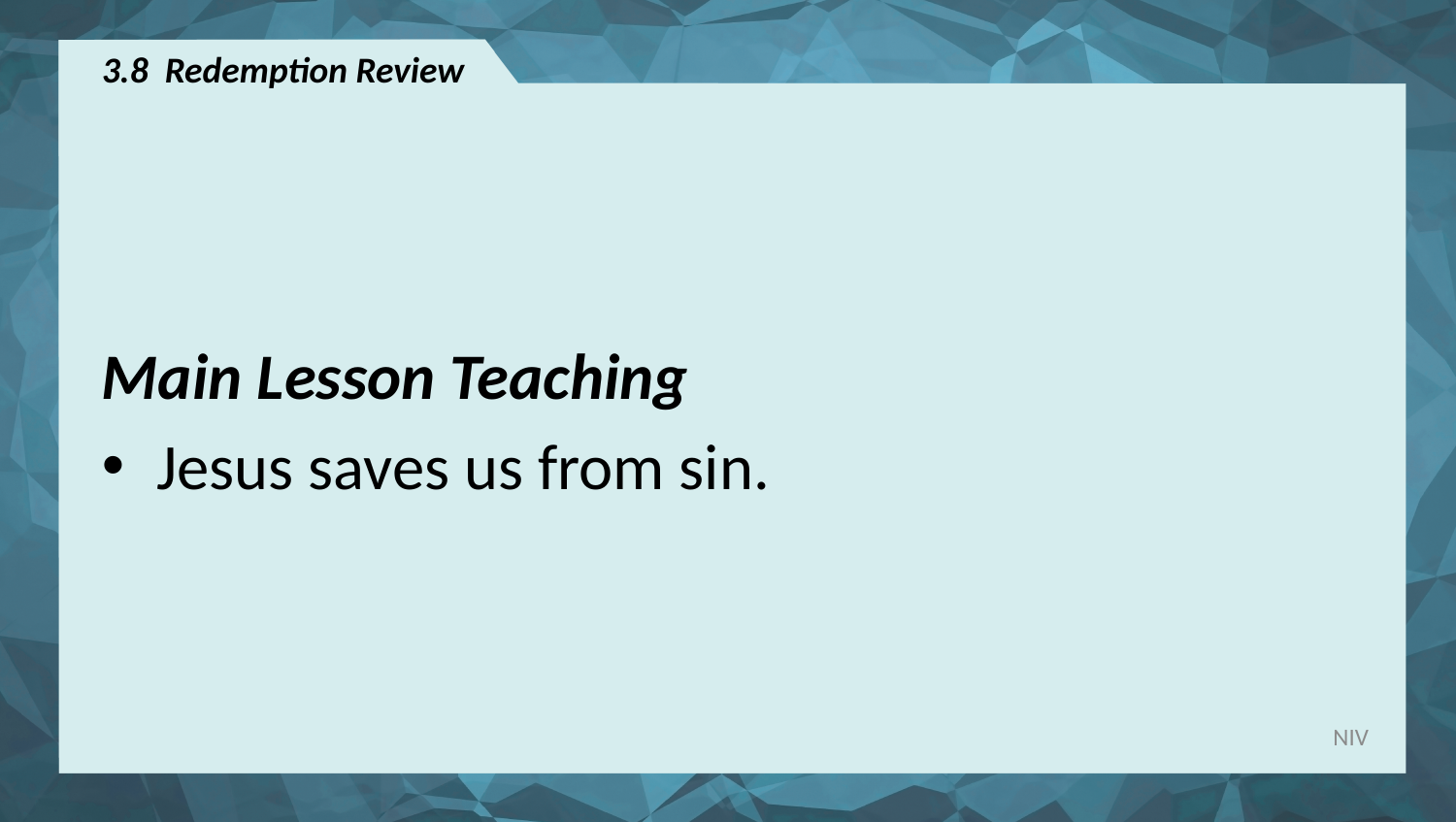

# 3.8  Redemption Review
Main Lesson Teaching
Jesus saves us from sin.
NIV